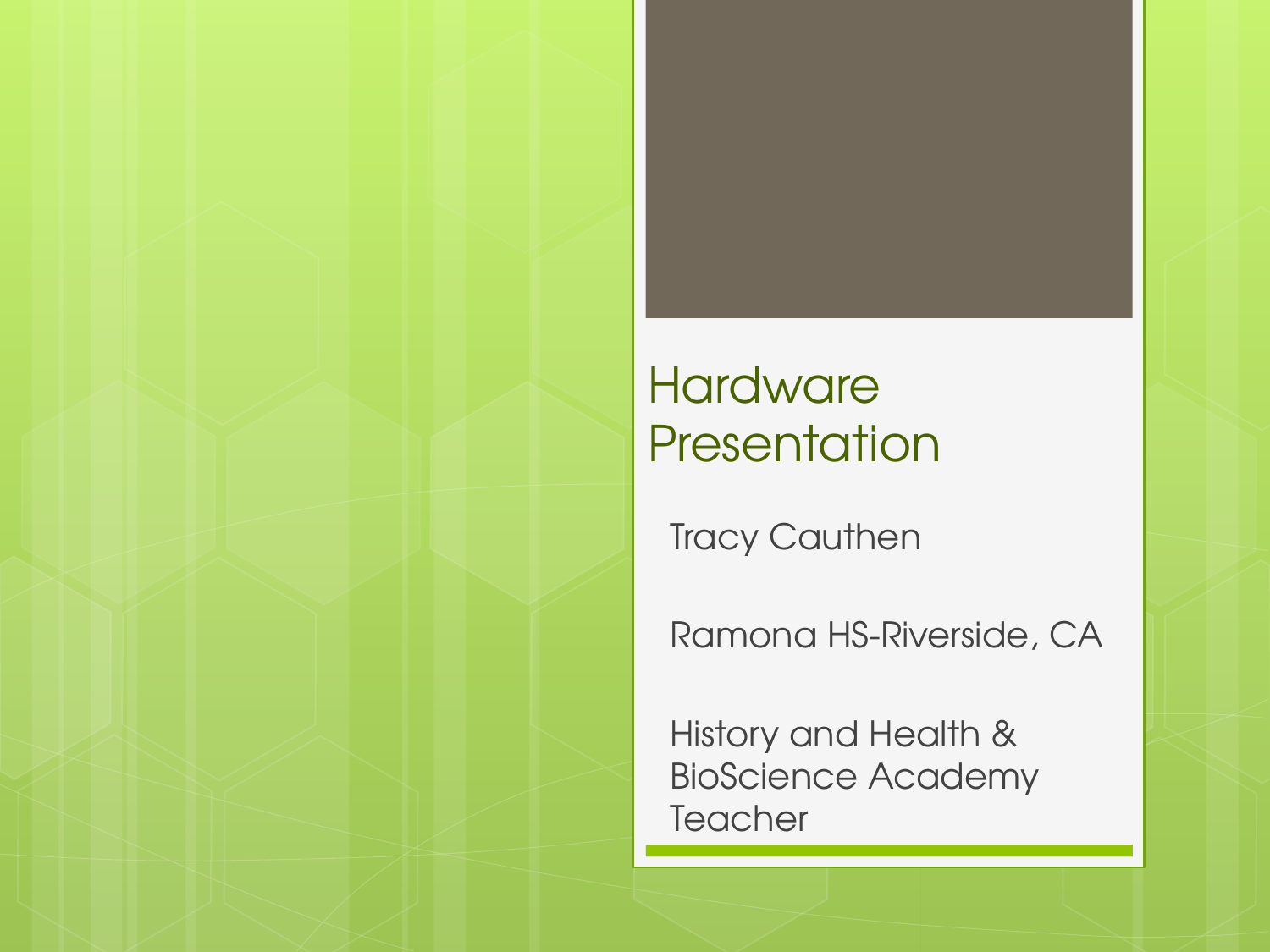

# Hardware Presentation
Tracy Cauthen

Ramona HS-Riverside, CA

History and Health & BioScience Academy Teacher